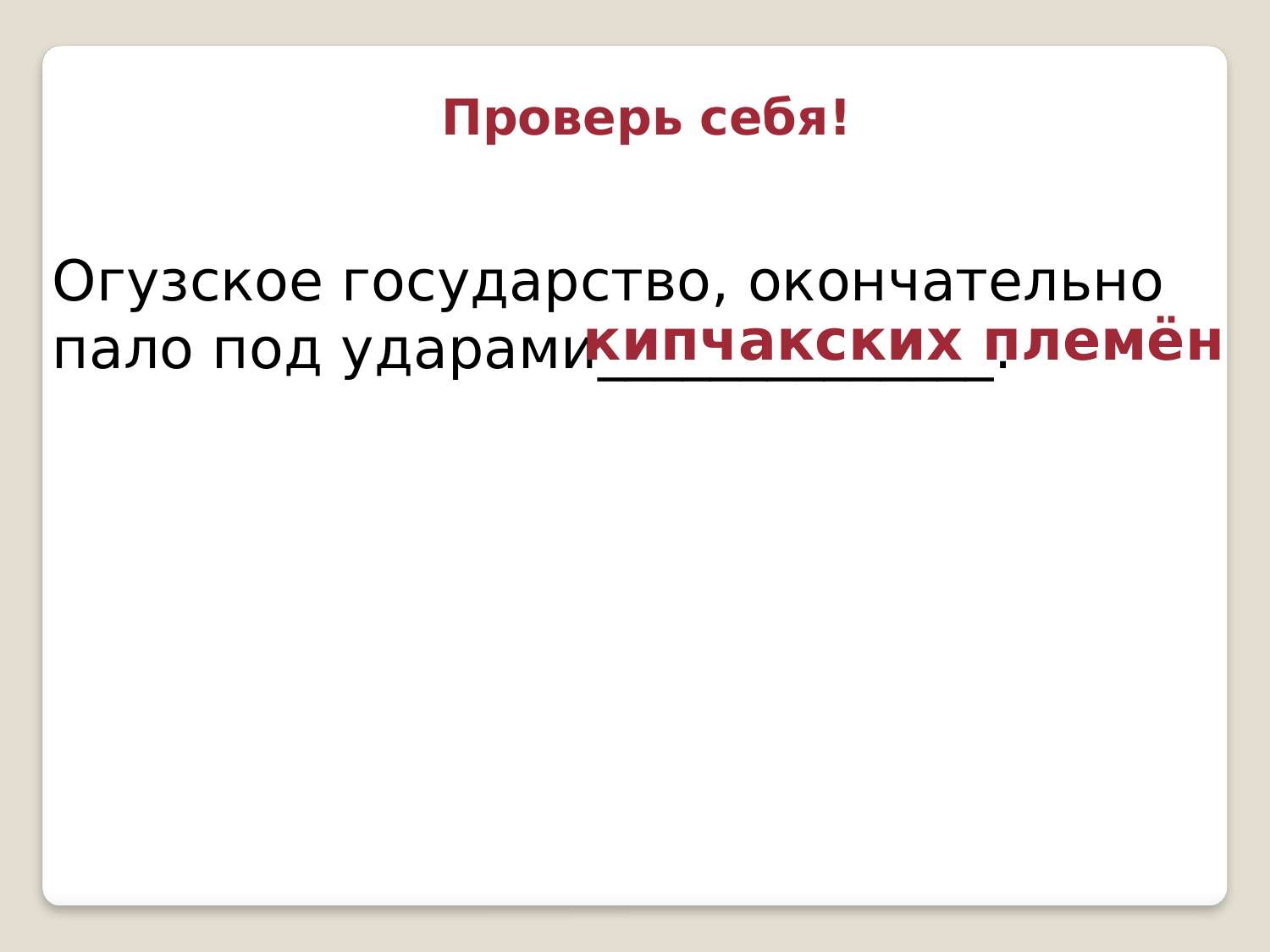

Проверь себя!
Огузское государство, окончательно пало под ударами______________.
 кипчакских племён